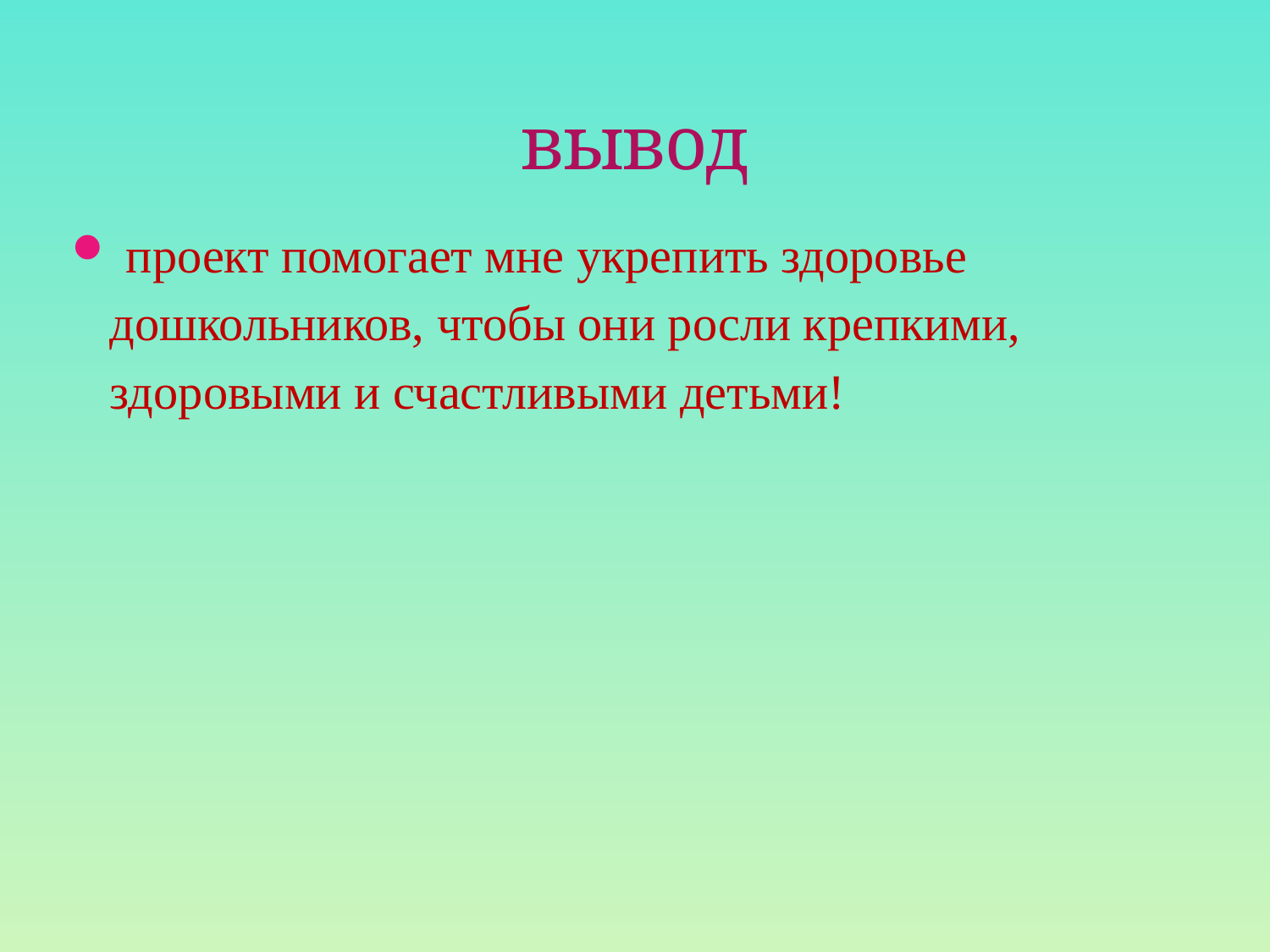

# вывод
 проект помогает мне укрепить здоровье дошкольников, чтобы они росли крепкими, здоровыми и счастливыми детьми!